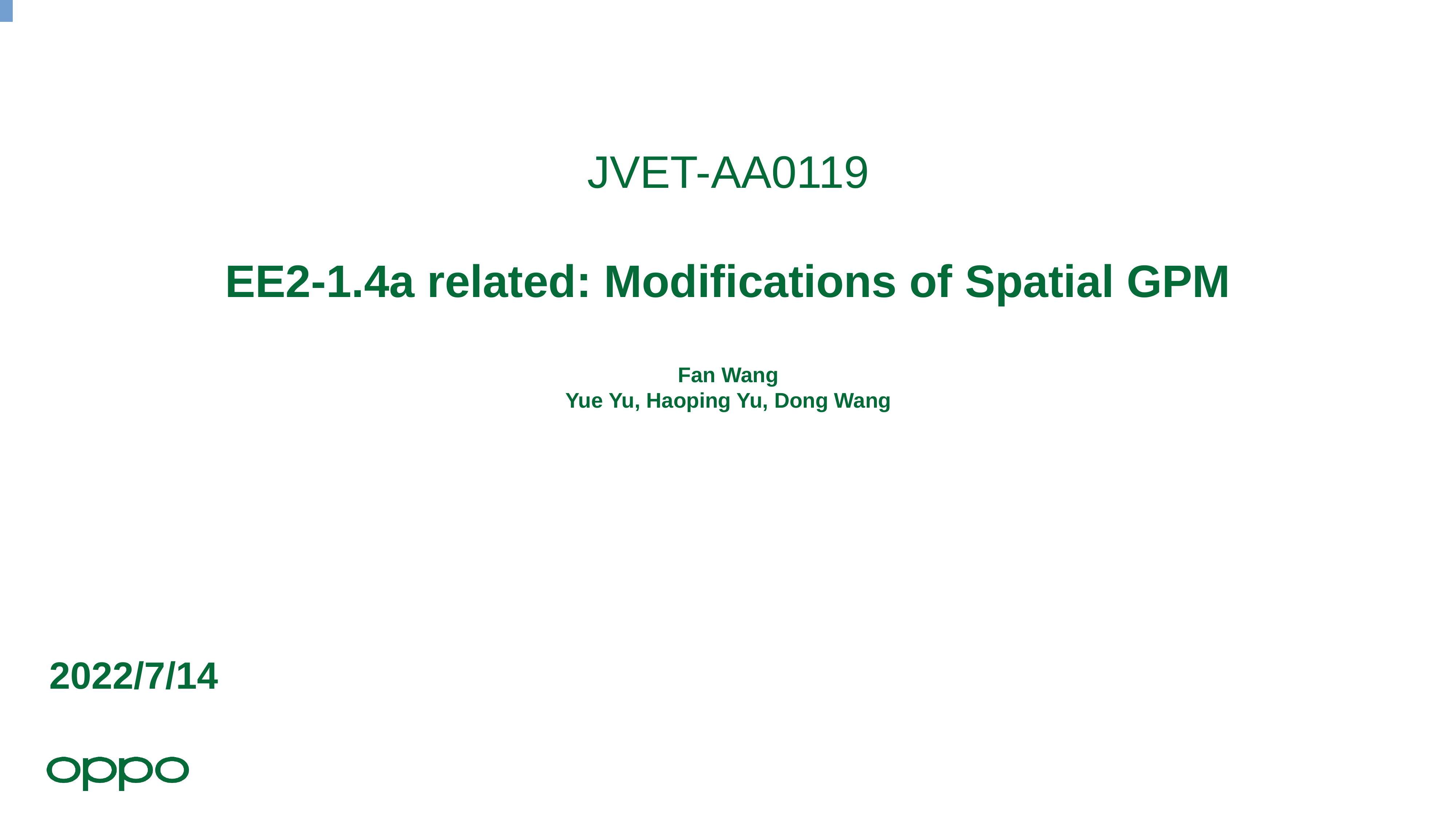

# JVET-AA0119 EE2-1.4a related: Modifications of Spatial GPM Fan Wang Yue Yu, Haoping Yu, Dong Wang